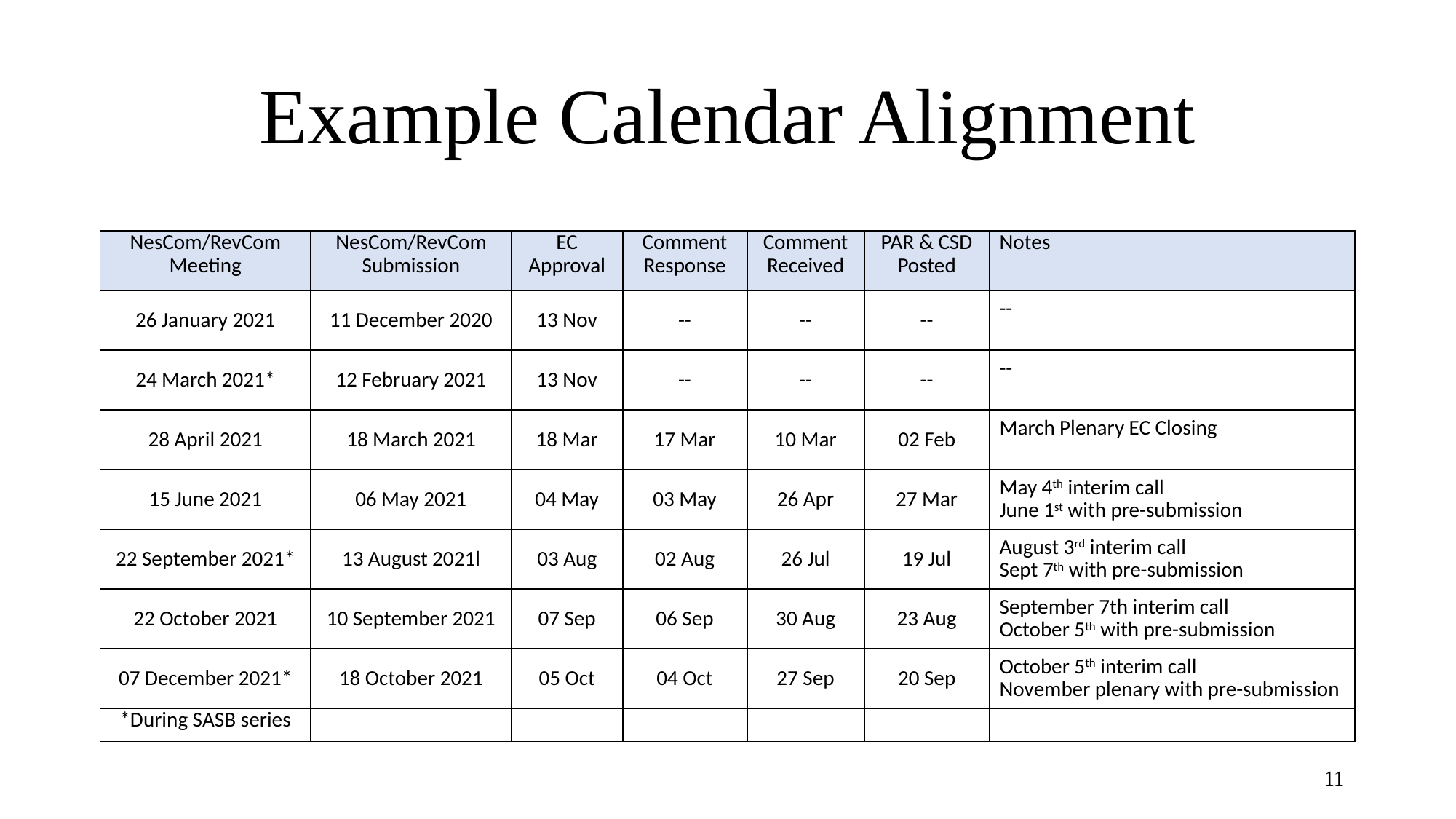

# Example Calendar Alignment
| NesCom/RevCom Meeting | NesCom/RevCom Submission | EC Approval | Comment Response | Comment Received | PAR & CSD Posted | Notes |
| --- | --- | --- | --- | --- | --- | --- |
| 26 January 2021 | 11 December 2020 | 13 Nov | -- | -- | -- | -- |
| 24 March 2021\* | 12 February 2021 | 13 Nov | -- | -- | -- | -- |
| 28 April 2021 | 18 March 2021 | 18 Mar | 17 Mar | 10 Mar | 02 Feb | March Plenary EC Closing |
| 15 June 2021 | 06 May 2021 | 04 May | 03 May | 26 Apr | 27 Mar | May 4th interim call June 1st with pre-submission |
| 22 September 2021\* | 13 August 2021l | 03 Aug | 02 Aug | 26 Jul | 19 Jul | August 3rd interim call Sept 7th with pre-submission |
| 22 October 2021 | 10 September 2021 | 07 Sep | 06 Sep | 30 Aug | 23 Aug | September 7th interim call October 5th with pre-submission |
| 07 December 2021\* | 18 October 2021 | 05 Oct | 04 Oct | 27 Sep | 20 Sep | October 5th interim call November plenary with pre-submission |
| \*During SASB series |  |  |  |  |  |  |
11